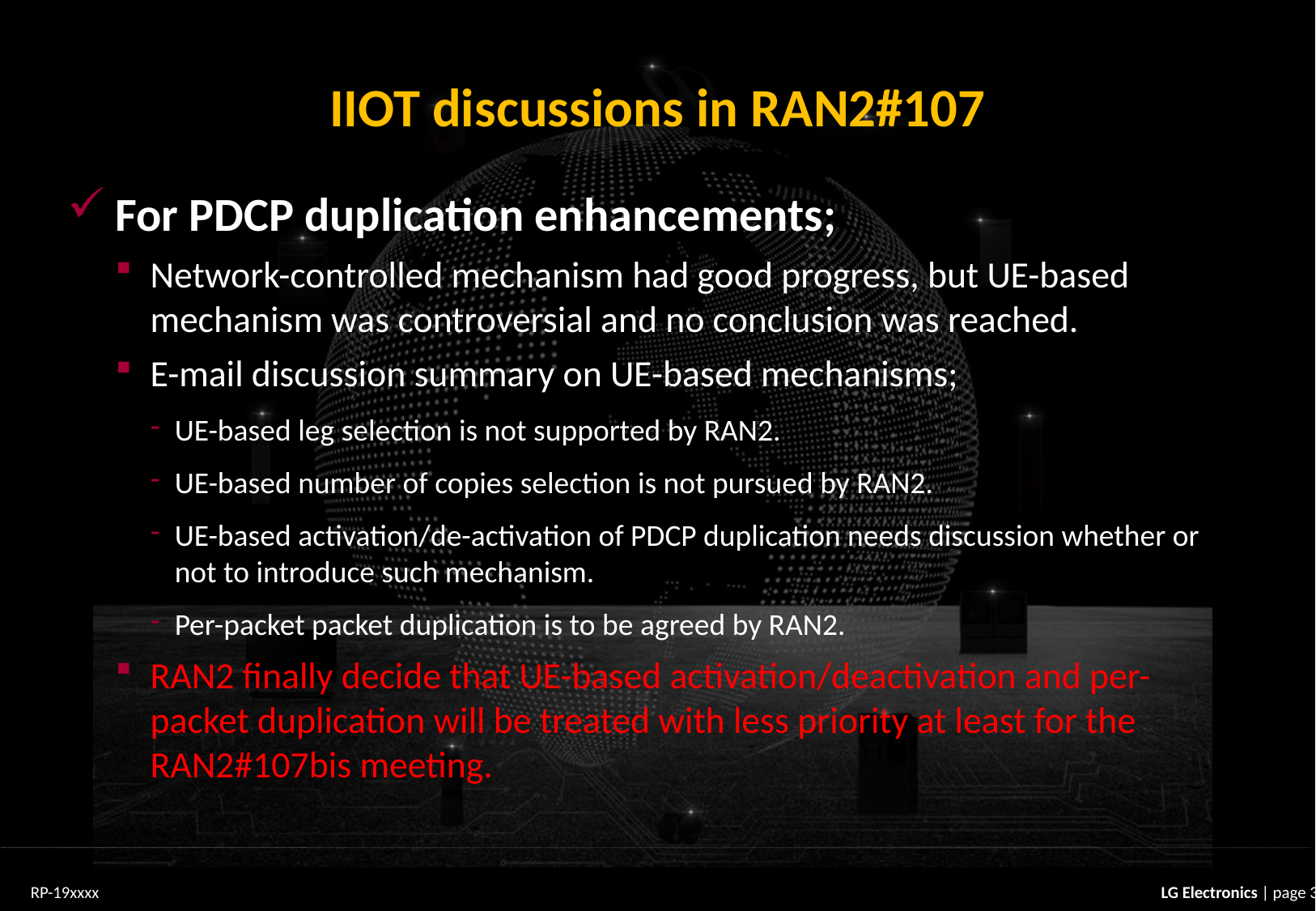

# IIOT discussions in RAN2#107
For PDCP duplication enhancements;
Network-controlled mechanism had good progress, but UE-based mechanism was controversial and no conclusion was reached.
E-mail discussion summary on UE-based mechanisms;
UE-based leg selection is not supported by RAN2.
UE-based number of copies selection is not pursued by RAN2.
UE-based activation/de-activation of PDCP duplication needs discussion whether or not to introduce such mechanism.
Per-packet packet duplication is to be agreed by RAN2.
RAN2 finally decide that UE-based activation/deactivation and per-packet duplication will be treated with less priority at least for the RAN2#107bis meeting.